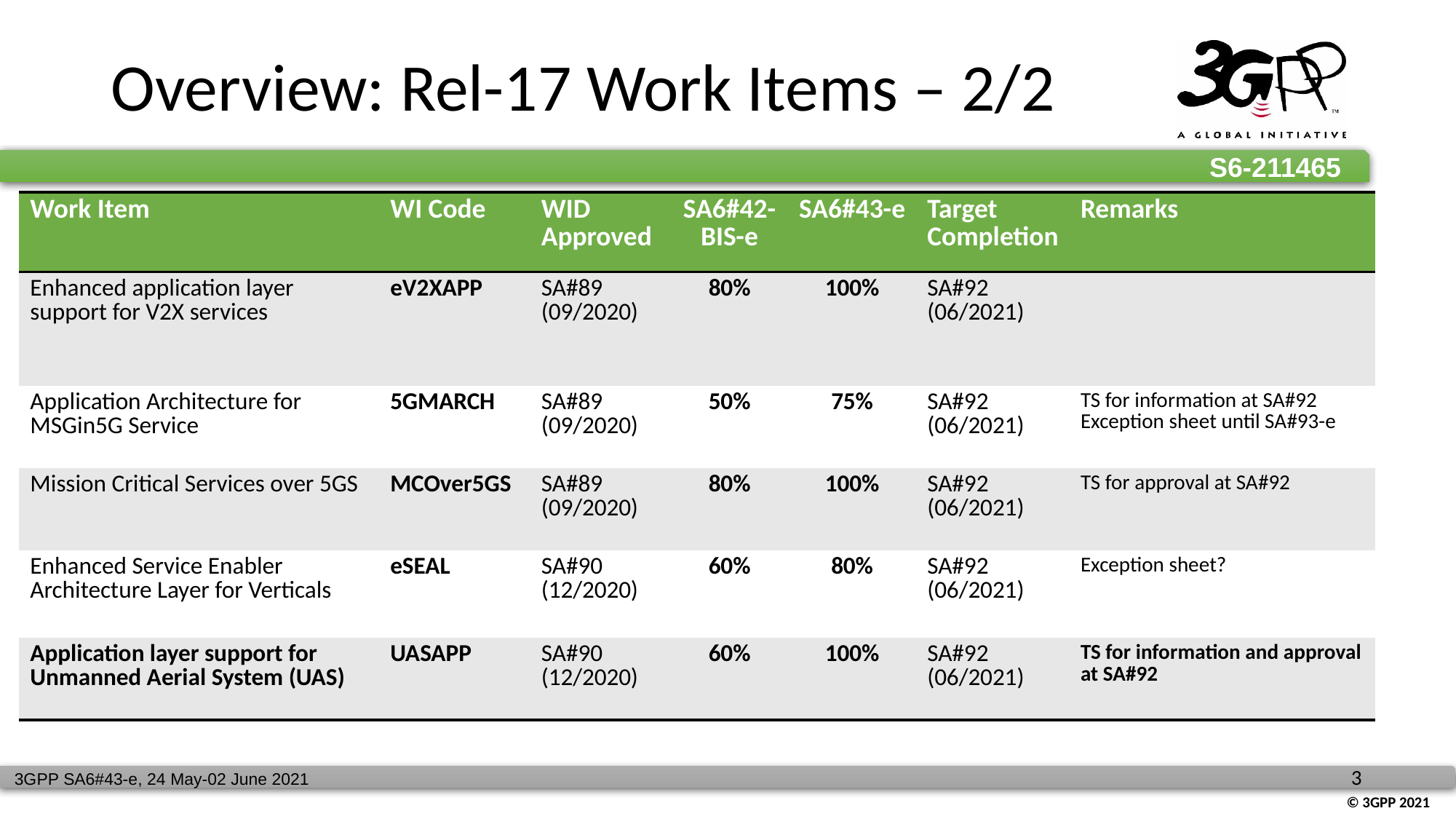

# Overview: Rel-17 Work Items – 2/2
| Work Item | WI Code | WID Approved | SA6#42-BIS-e | SA6#43-e | Target Completion | Remarks |
| --- | --- | --- | --- | --- | --- | --- |
| Enhanced application layer support for V2X services | eV2XAPP | SA#89 (09/2020) | 80% | 100% | SA#92 (06/2021) |  |
| Application Architecture for MSGin5G Service | 5GMARCH | SA#89 (09/2020) | 50% | 75% | SA#92 (06/2021) | TS for information at SA#92 Exception sheet until SA#93-e |
| Mission Critical Services over 5GS | MCOver5GS | SA#89 (09/2020) | 80% | 100% | SA#92 (06/2021) | TS for approval at SA#92 |
| Enhanced Service Enabler Architecture Layer for Verticals | eSEAL | SA#90 (12/2020) | 60% | 80% | SA#92 (06/2021) | Exception sheet? |
| Application layer support for Unmanned Aerial System (UAS) | UASAPP | SA#90 (12/2020) | 60% | 100% | SA#92 (06/2021) | TS for information and approval at SA#92 |